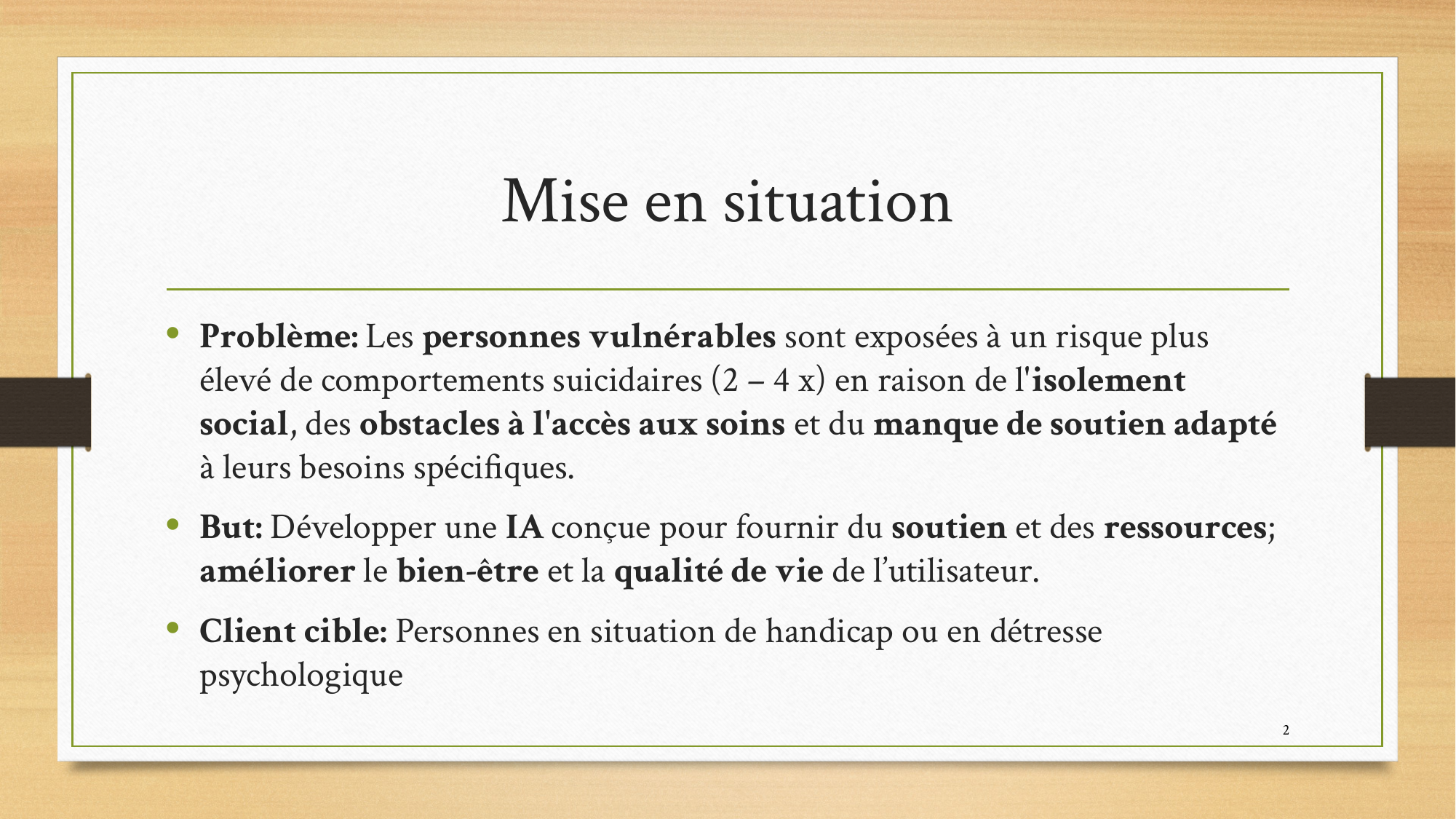

# Mise en situation
Problème: Les personnes vulnérables sont exposées à un risque plus élevé de comportements suicidaires (2 – 4 x) en raison de l'isolement social, des obstacles à l'accès aux soins et du manque de soutien adapté à leurs besoins spécifiques.
But: Développer une IA conçue pour fournir du soutien et des ressources; améliorer le bien-être et la qualité de vie de l’utilisateur.
Client cible: Personnes en situation de handicap ou en détresse psychologique

2